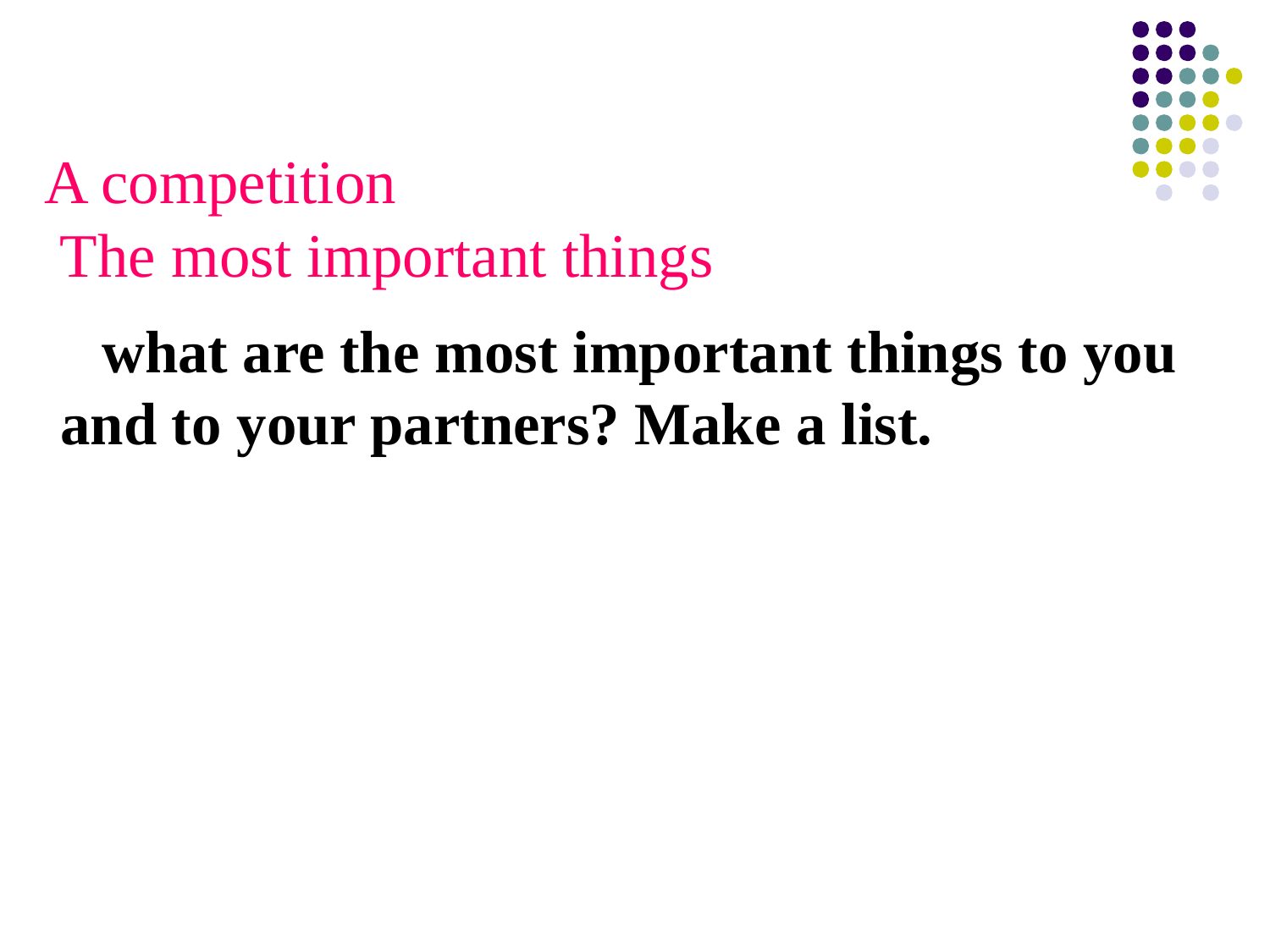

# A competition The most important things
       what are the most important things to you and to your partners? Make a list.